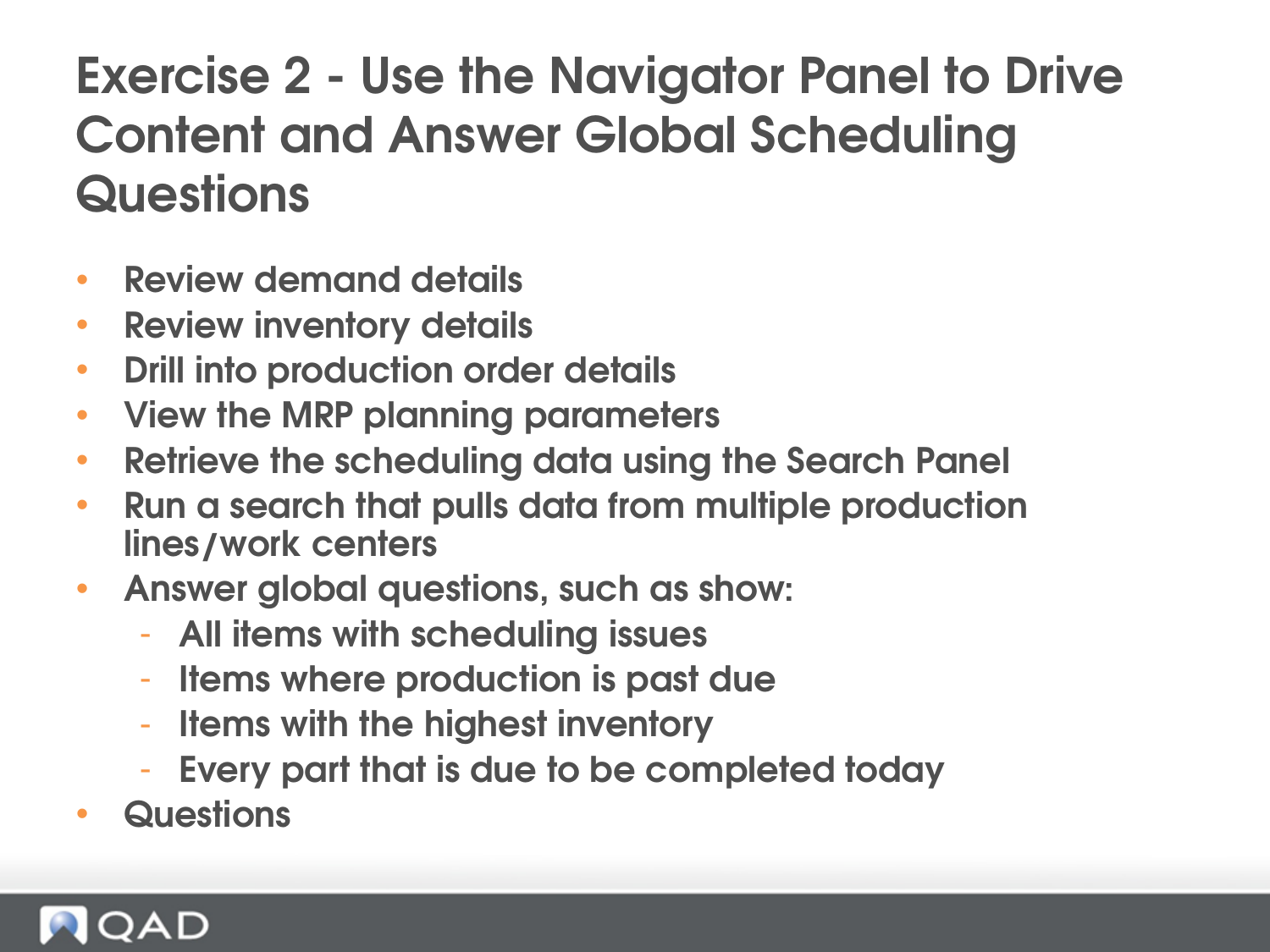

Exercise 2 - Use the Navigator Panel to Drive Content and Answer Global Scheduling Questions
Review demand details
Review inventory details
Drill into production order details
View the MRP planning parameters
Retrieve the scheduling data using the Search Panel
Run a search that pulls data from multiple production lines/work centers
Answer global questions, such as show:
All items with scheduling issues
Items where production is past due
Items with the highest inventory
Every part that is due to be completed today
Questions